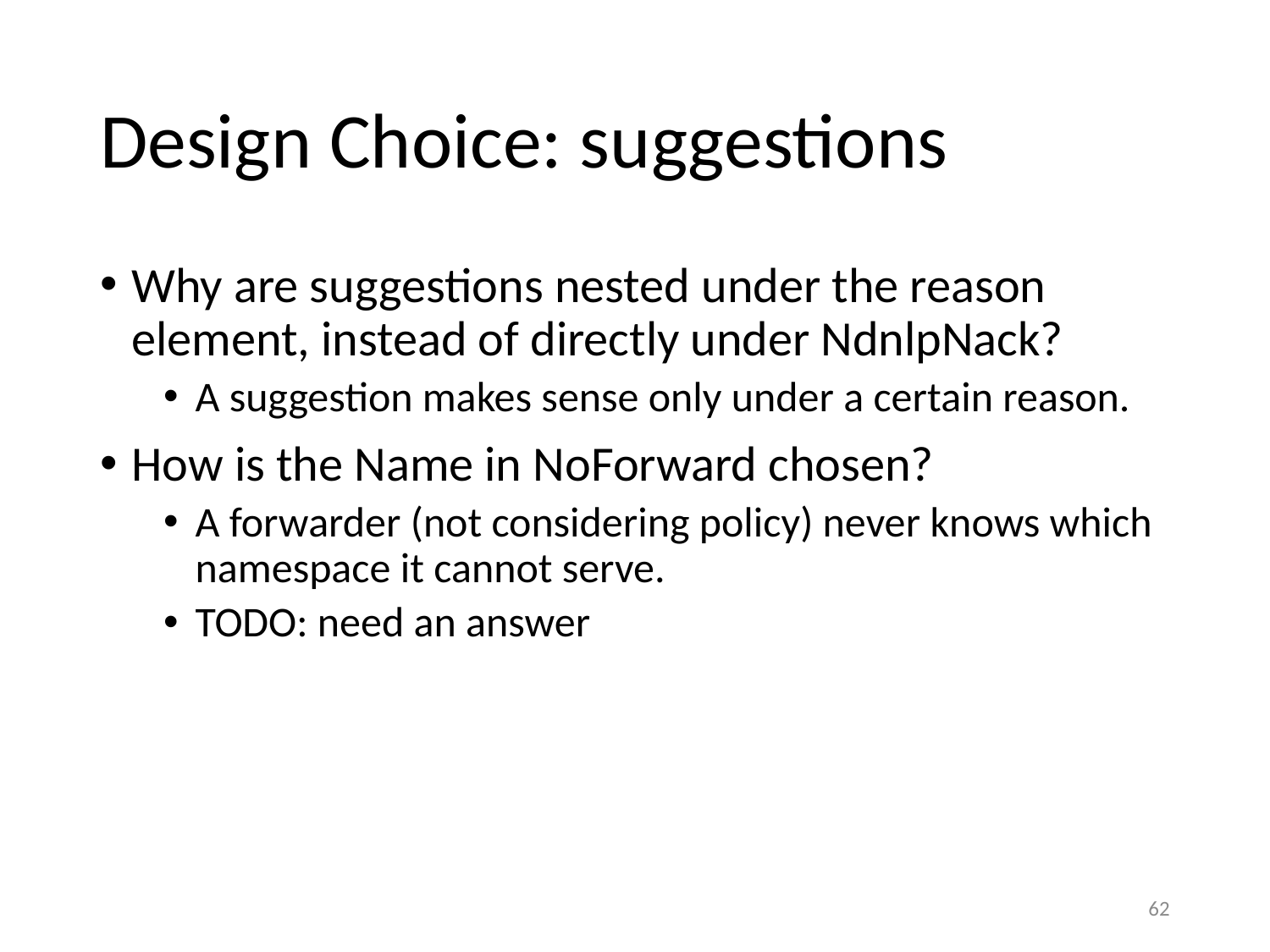

# Design Choice: suggestions
Why are suggestions nested under the reason element, instead of directly under NdnlpNack?
A suggestion makes sense only under a certain reason.
How is the Name in NoForward chosen?
A forwarder (not considering policy) never knows which namespace it cannot serve.
TODO: need an answer
62